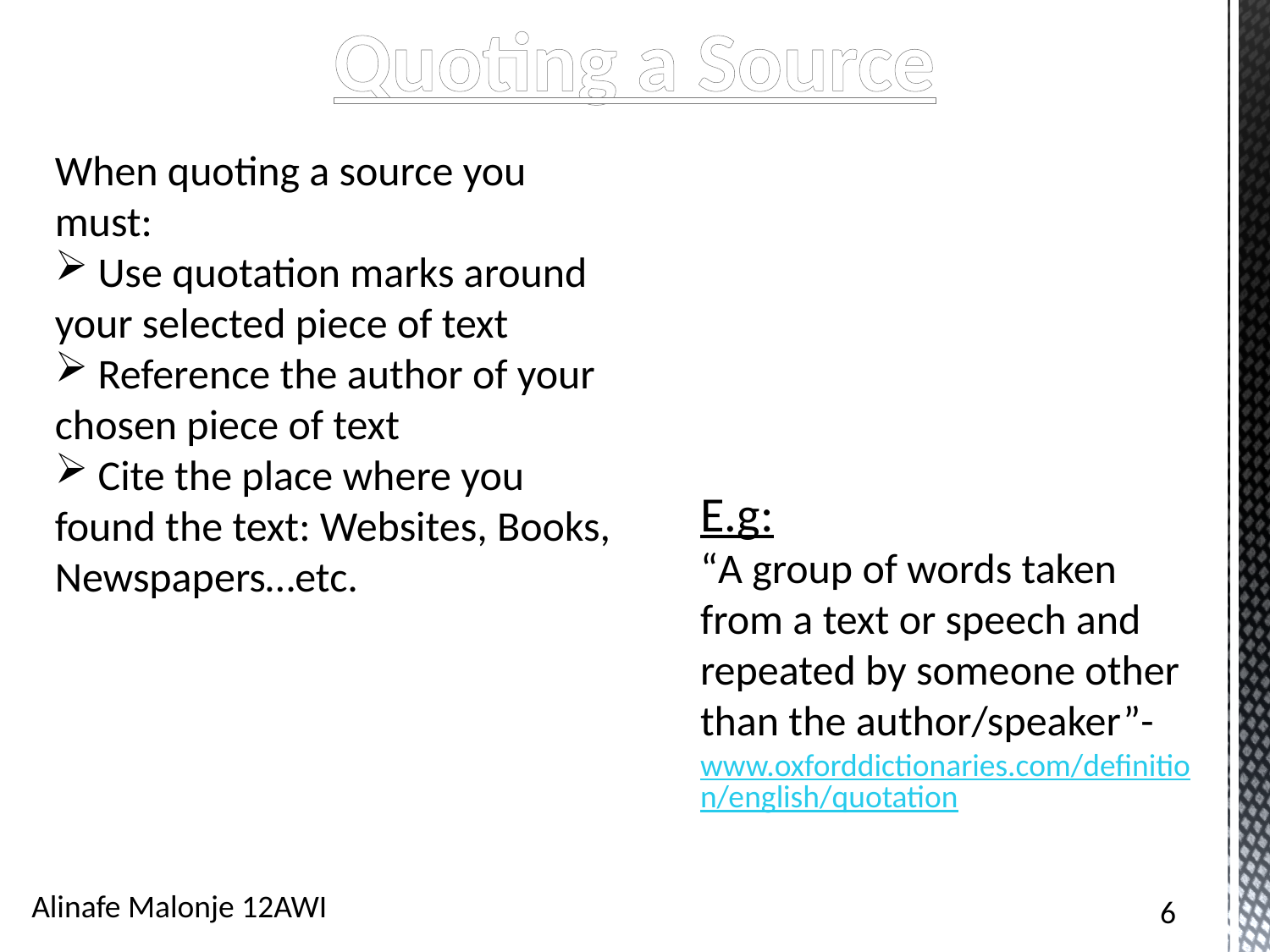

Quoting a Source
When quoting a source you must:
 Use quotation marks around your selected piece of text
 Reference the author of your chosen piece of text
 Cite the place where you found the text: Websites, Books, Newspapers…etc.
E.g:
“A group of words taken from a text or speech and repeated by someone other than the author/speaker”-
www.oxforddictionaries.com/definition/english/quotation